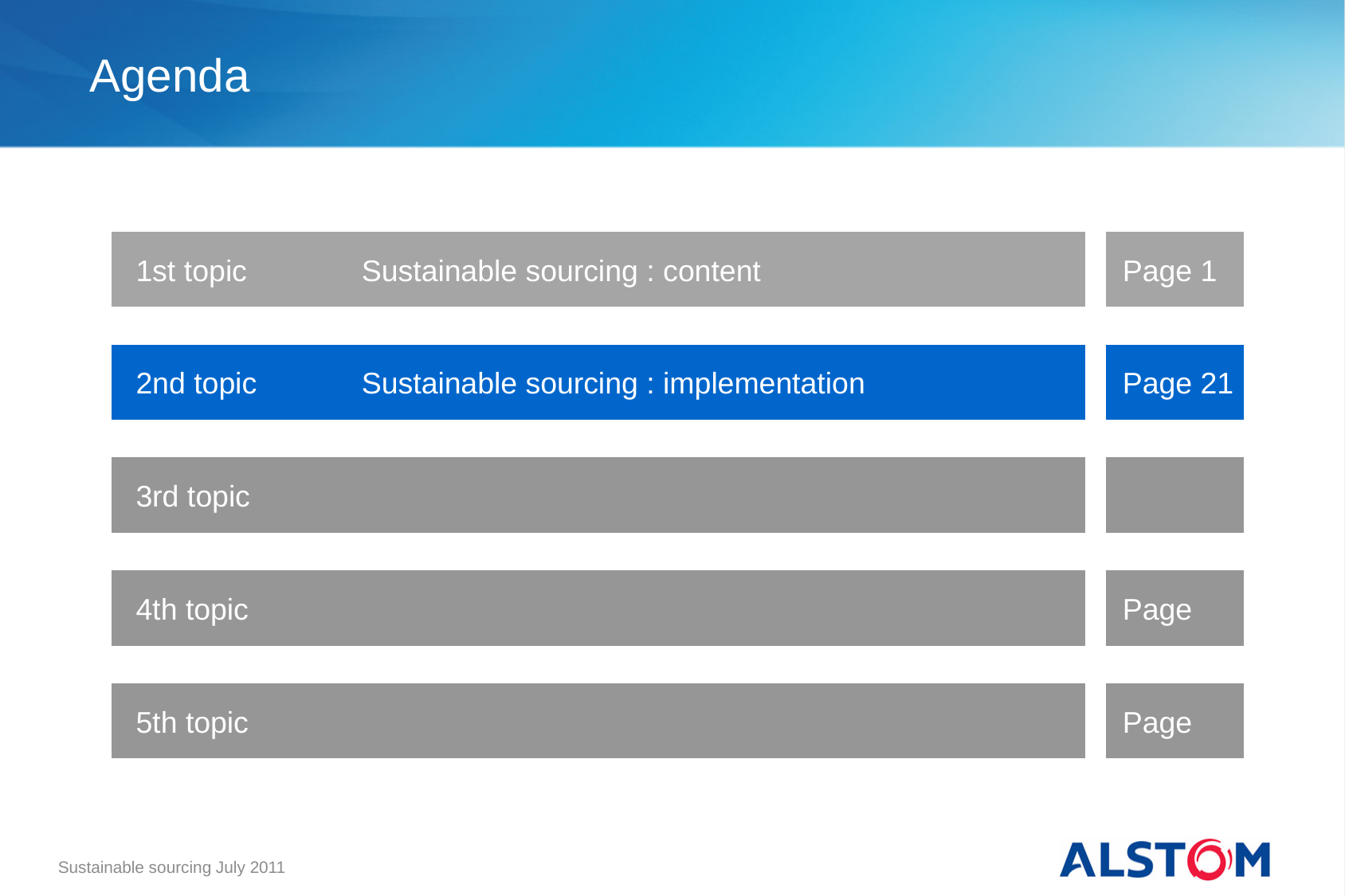

# Agenda
 1st topic	Sustainable sourcing : content
Page 1
 2nd topic	Sustainable sourcing : implementation
Page 21
 3rd topic

 4th topic
Page
 5th topic
Page
Sustainable sourcing July 2011